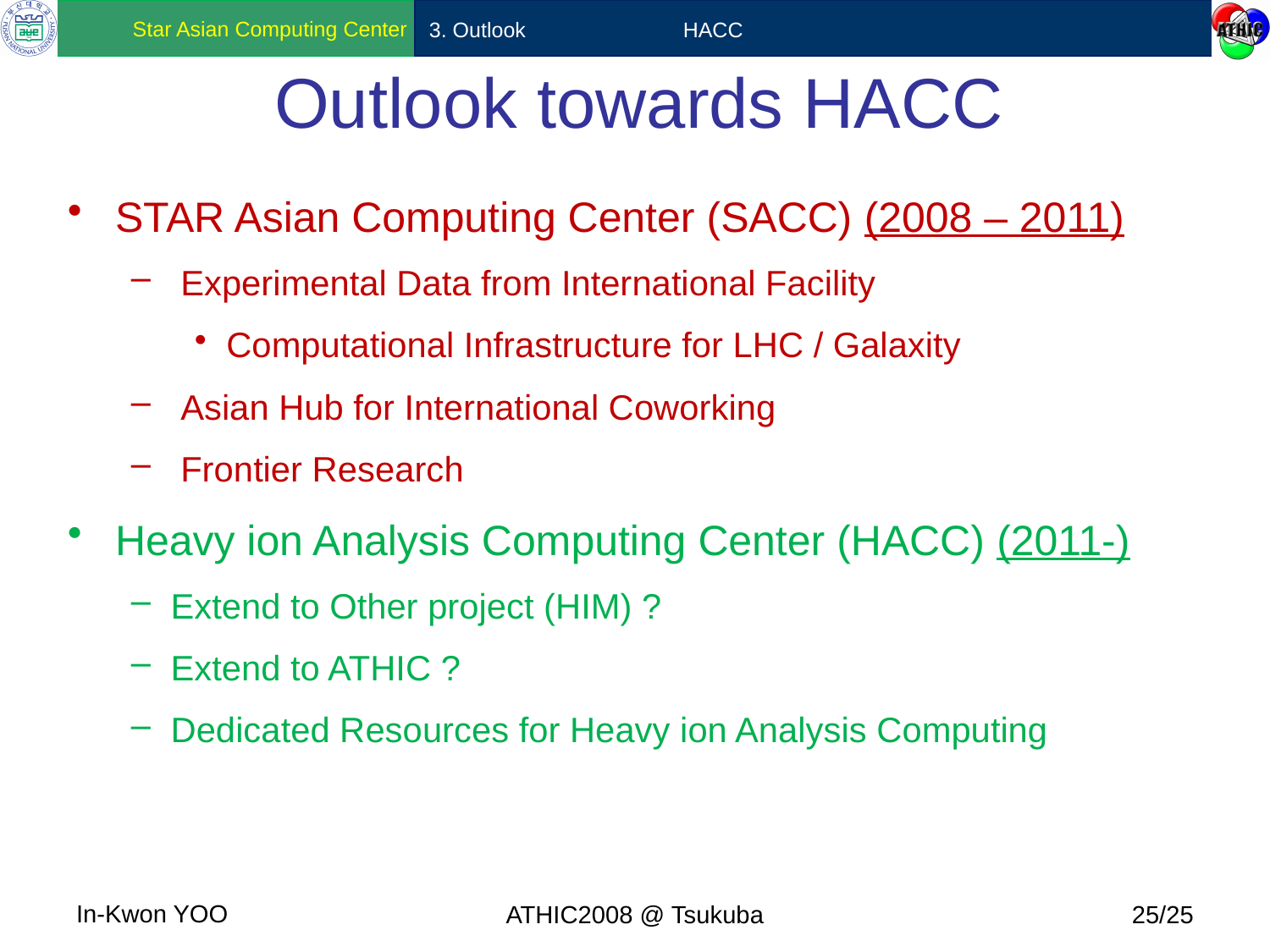

3. Outlook 		HACC
# Outlook towards HACC
STAR Asian Computing Center (SACC) (2008 – 2011)
 Experimental Data from International Facility
Computational Infrastructure for LHC / Galaxity
 Asian Hub for International Coworking
 Frontier Research
Heavy ion Analysis Computing Center (HACC) (2011-)
Extend to Other project (HIM) ?
Extend to ATHIC ?
Dedicated Resources for Heavy ion Analysis Computing
ATHIC2008 @ Tsukuba
25/25
In-Kwon YOO